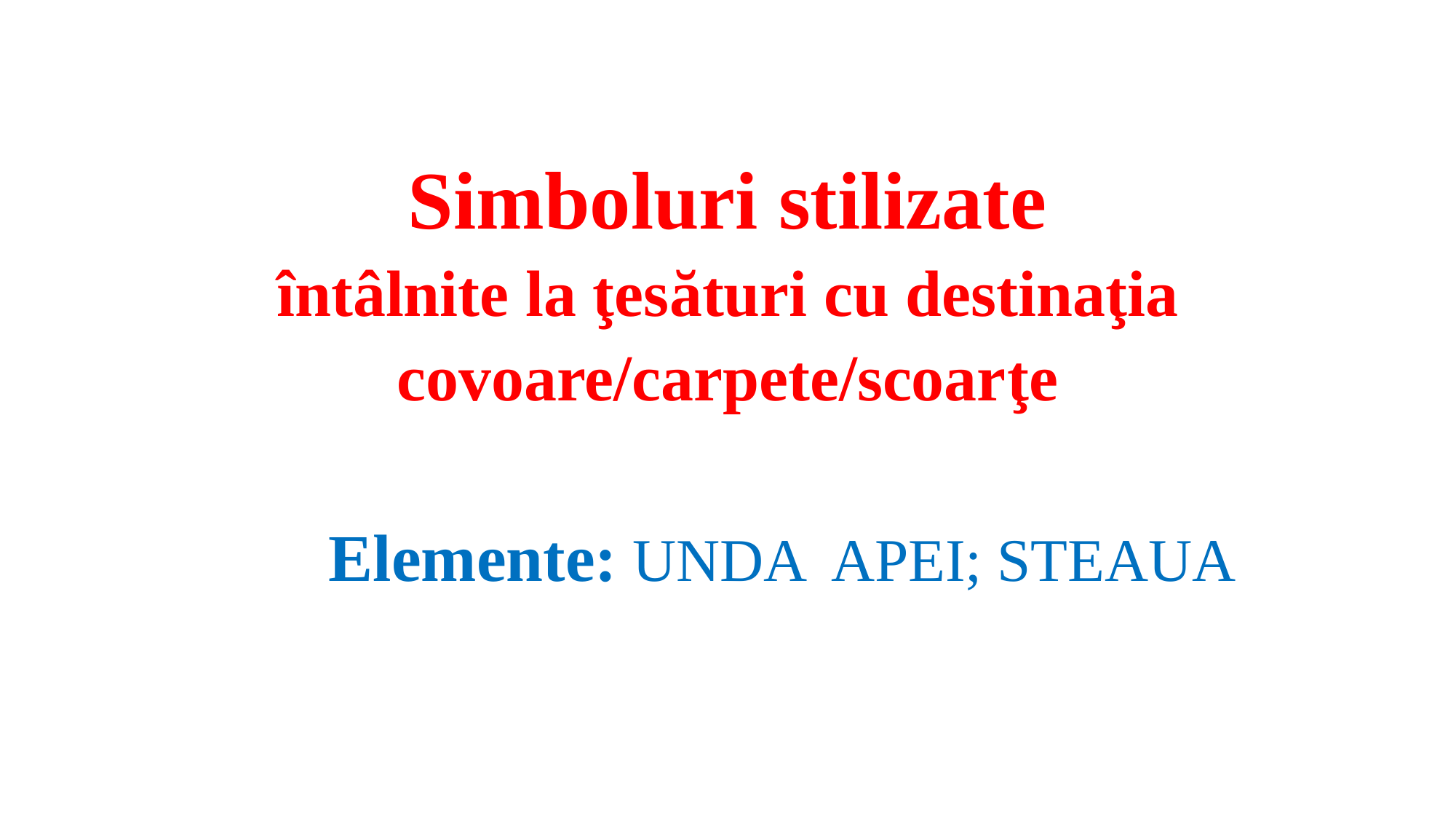

# Simboluri stilizate întâlnite la ţesături cu destinaţia covoare/carpete/scoarţe

         Elemente: UNDA  APEI; STEAUA